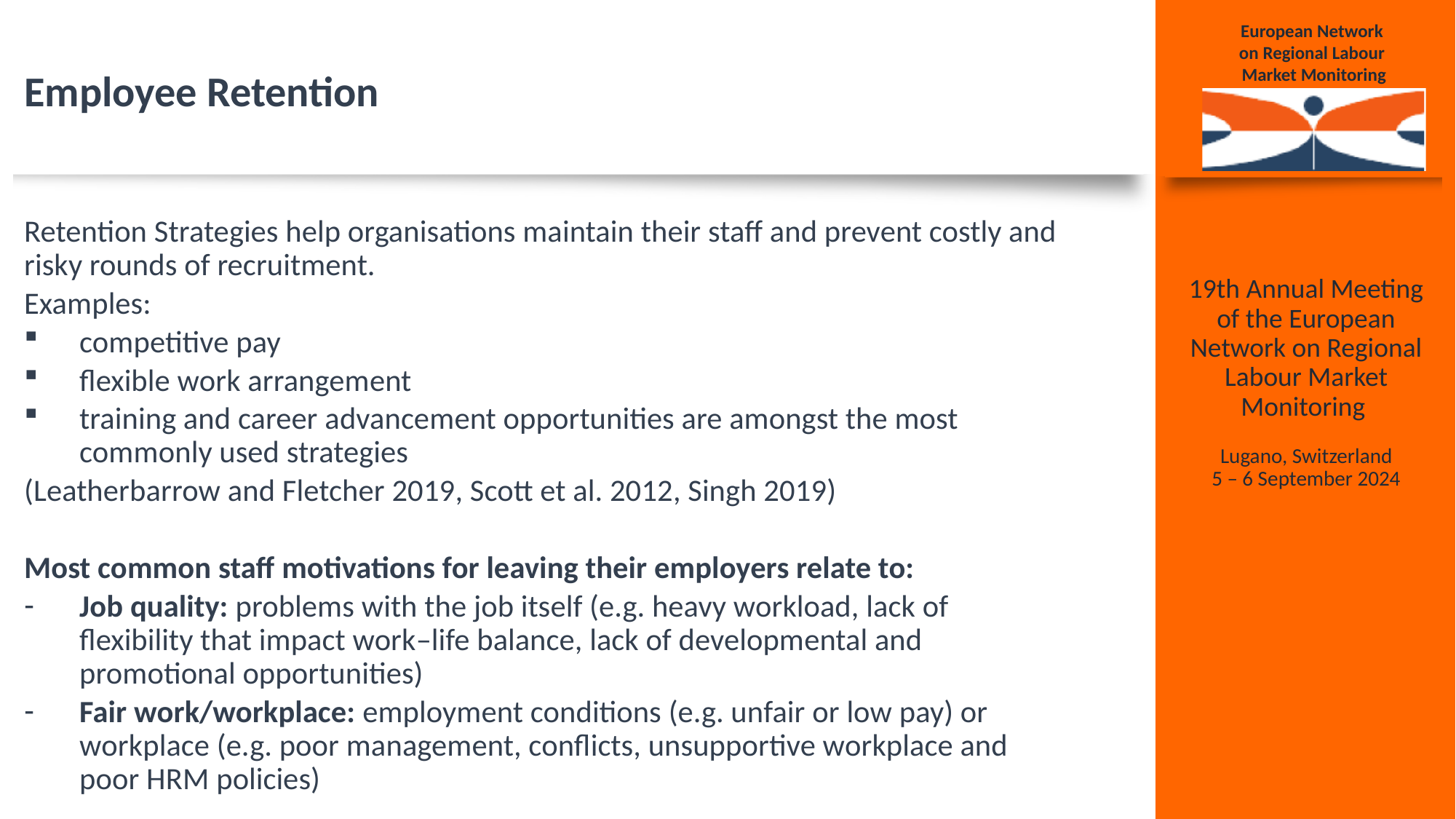

# Employee Retention
Retention Strategies help organisations maintain their staff and prevent costly and risky rounds of recruitment.
Examples:
competitive pay
flexible work arrangement
training and career advancement opportunities are amongst the most commonly used strategies
(Leatherbarrow and Fletcher 2019, Scott et al. 2012, Singh 2019)

Most common staff motivations for leaving their employers relate to:
Job quality: problems with the job itself (e.g. heavy workload, lack of flexibility that impact work–life balance, lack of developmental and promotional opportunities)
Fair work/workplace: employment conditions (e.g. unfair or low pay) or workplace (e.g. poor management, conflicts, unsupportive workplace and poor HRM policies)